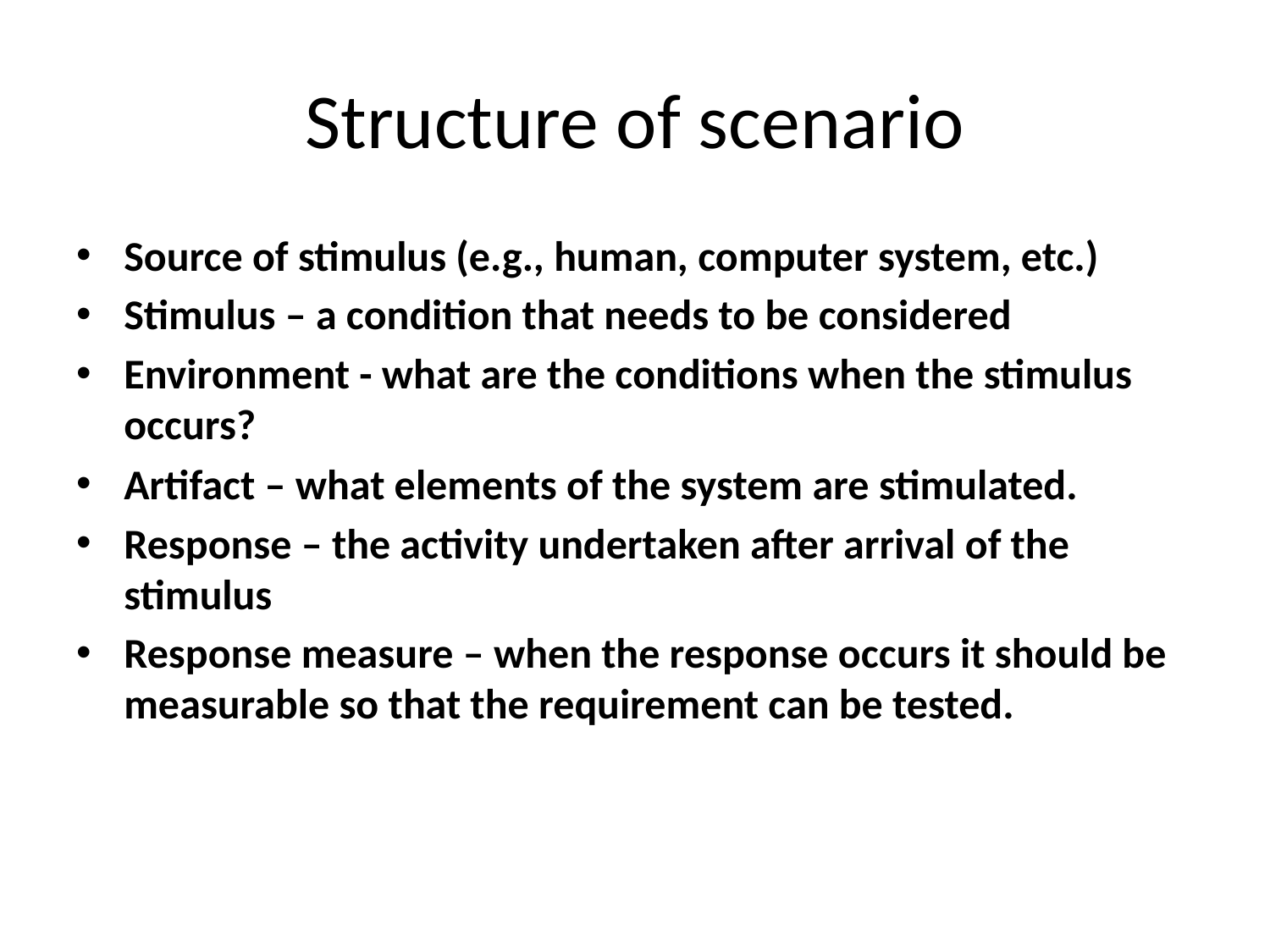

# Structure of scenario
Source of stimulus (e.g., human, computer system, etc.)
Stimulus – a condition that needs to be considered
Environment - what are the conditions when the stimulus occurs?
Artifact – what elements of the system are stimulated.
Response – the activity undertaken after arrival of the stimulus
Response measure – when the response occurs it should be measurable so that the requirement can be tested.